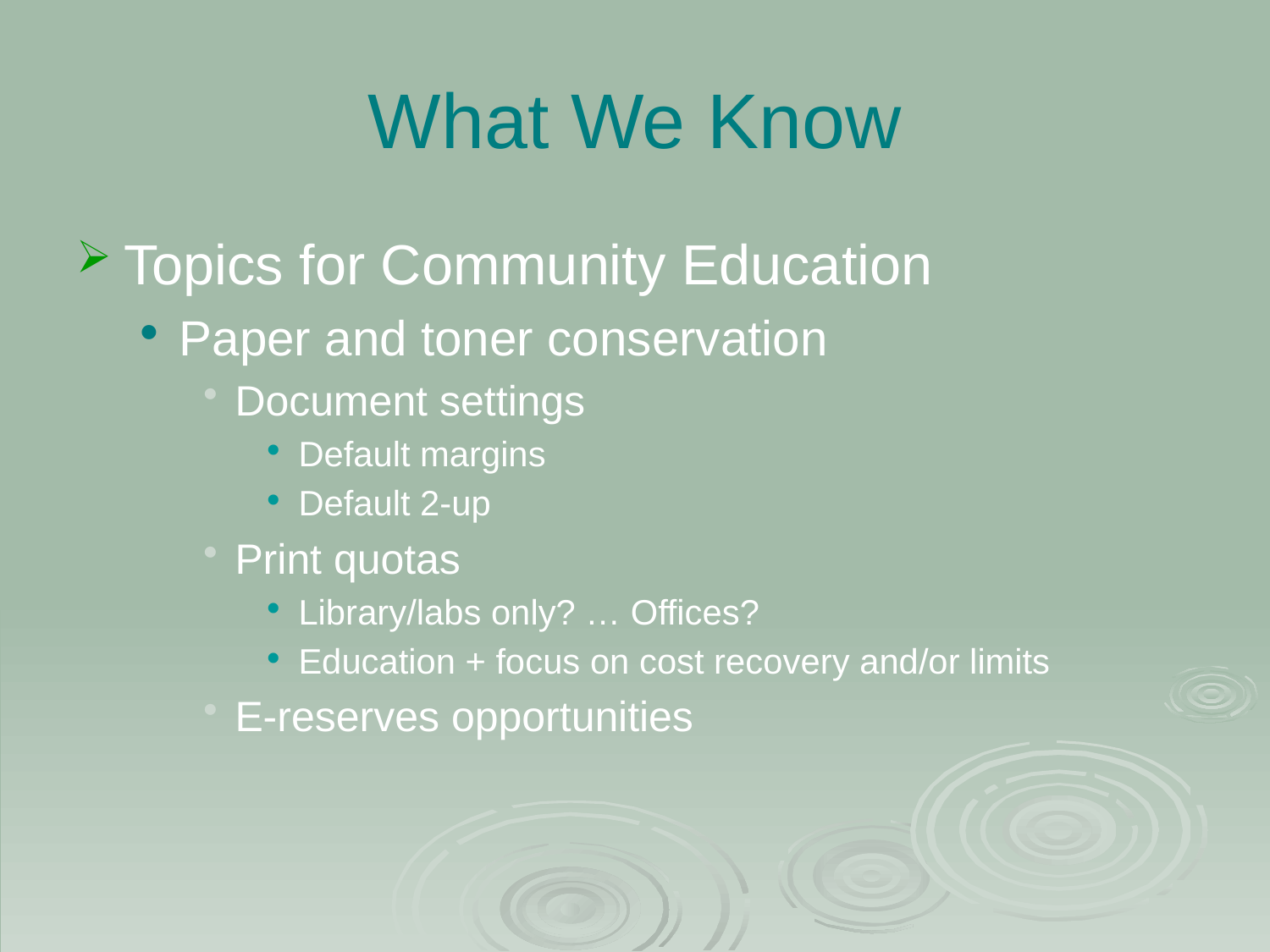

# What We Know
Topics for Community Education
Paper and toner conservation
Document settings
Default margins
Default 2-up
Print quotas
Library/labs only? … Offices?
Education + focus on cost recovery and/or limits
E-reserves opportunities